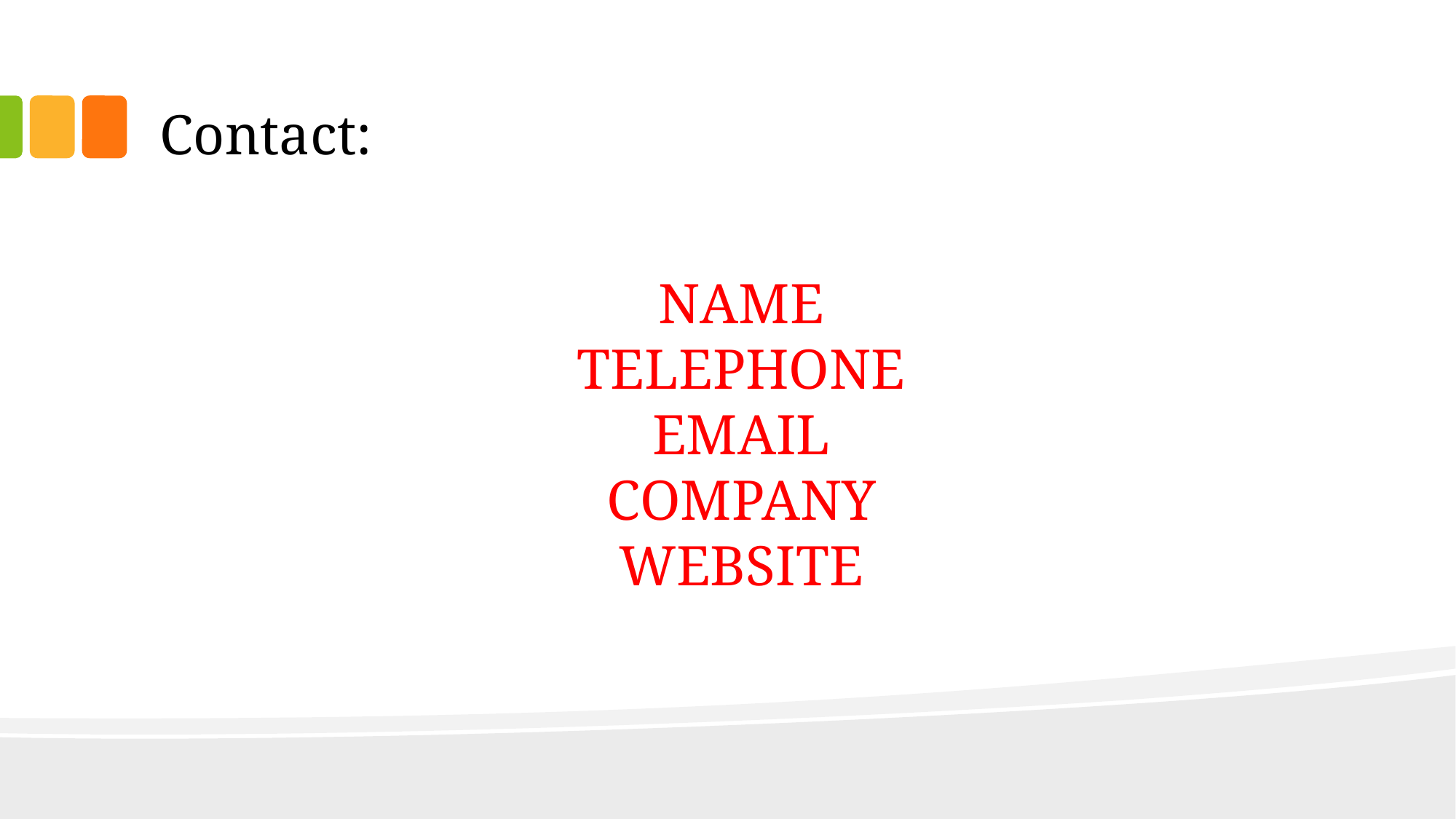

# Contact:
NAME
TELEPHONE
EMAIL
COMPANY
WEBSITE